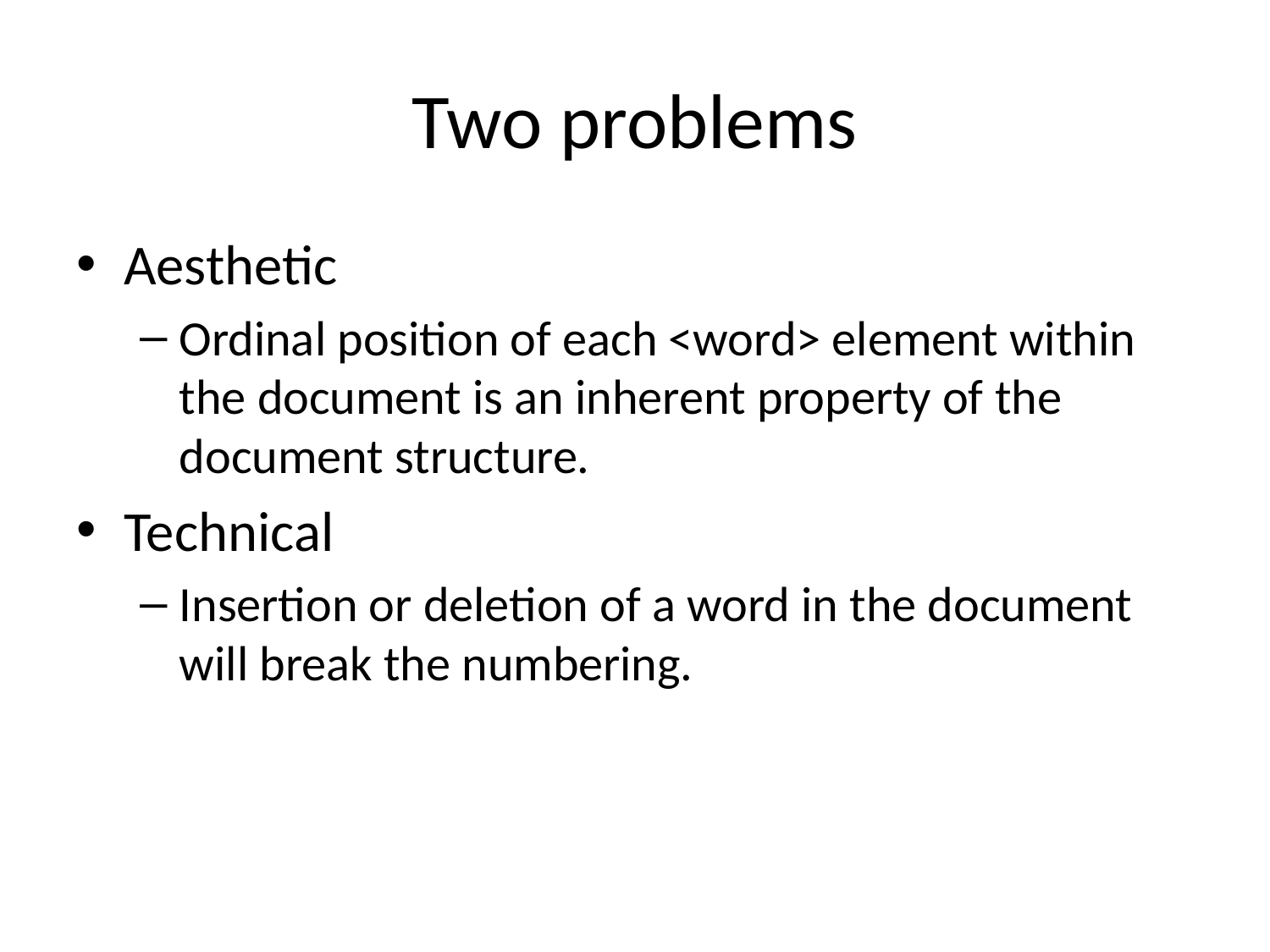

# Two problems
Aesthetic
Ordinal position of each <word> element within the document is an inherent property of the document structure.
Technical
Insertion or deletion of a word in the document will break the numbering.